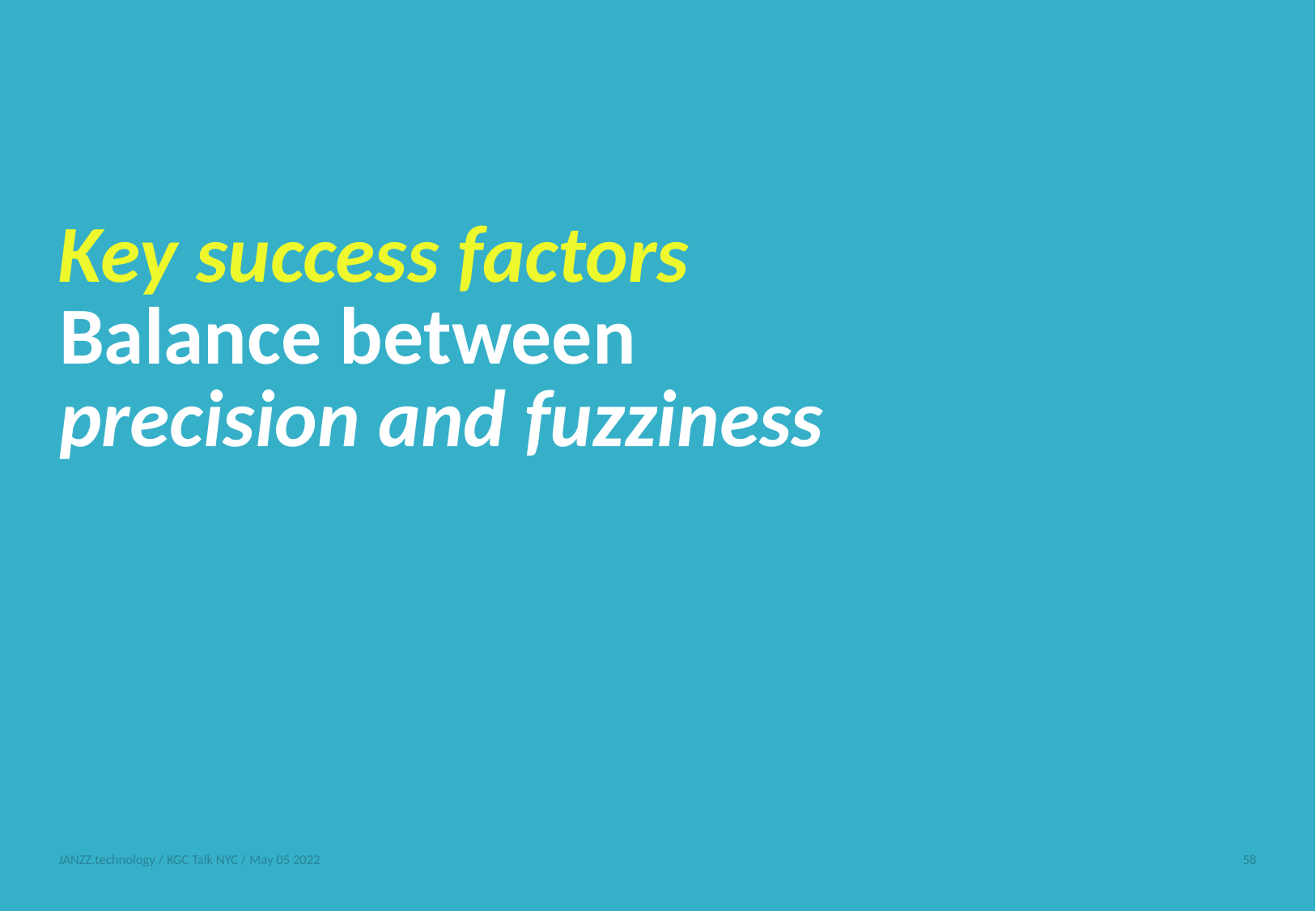

Key success factors
Balance between
precision and fuzziness
JANZZ.technology / KGC Talk NYC / May 05 2022
58